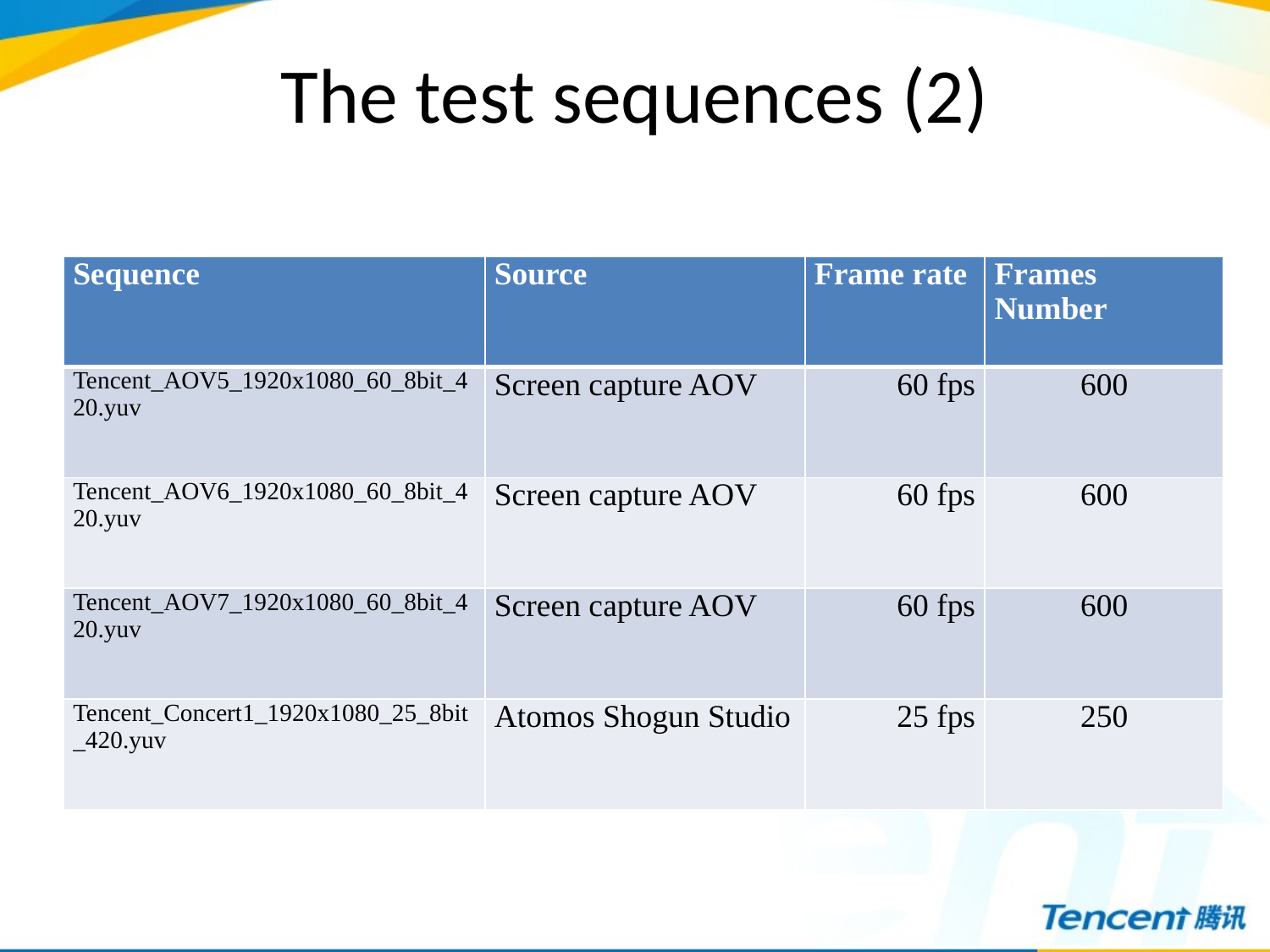

# The test sequences (2)
| Sequence | Source | Frame rate | Frames Number |
| --- | --- | --- | --- |
| Tencent\_AOV5\_1920x1080\_60\_8bit\_420.yuv | Screen capture AOV | 60 fps | 600 |
| Tencent\_AOV6\_1920x1080\_60\_8bit\_420.yuv | Screen capture AOV | 60 fps | 600 |
| Tencent\_AOV7\_1920x1080\_60\_8bit\_420.yuv | Screen capture AOV | 60 fps | 600 |
| Tencent\_Concert1\_1920x1080\_25\_8bit\_420.yuv | Atomos Shogun Studio | 25 fps | 250 |